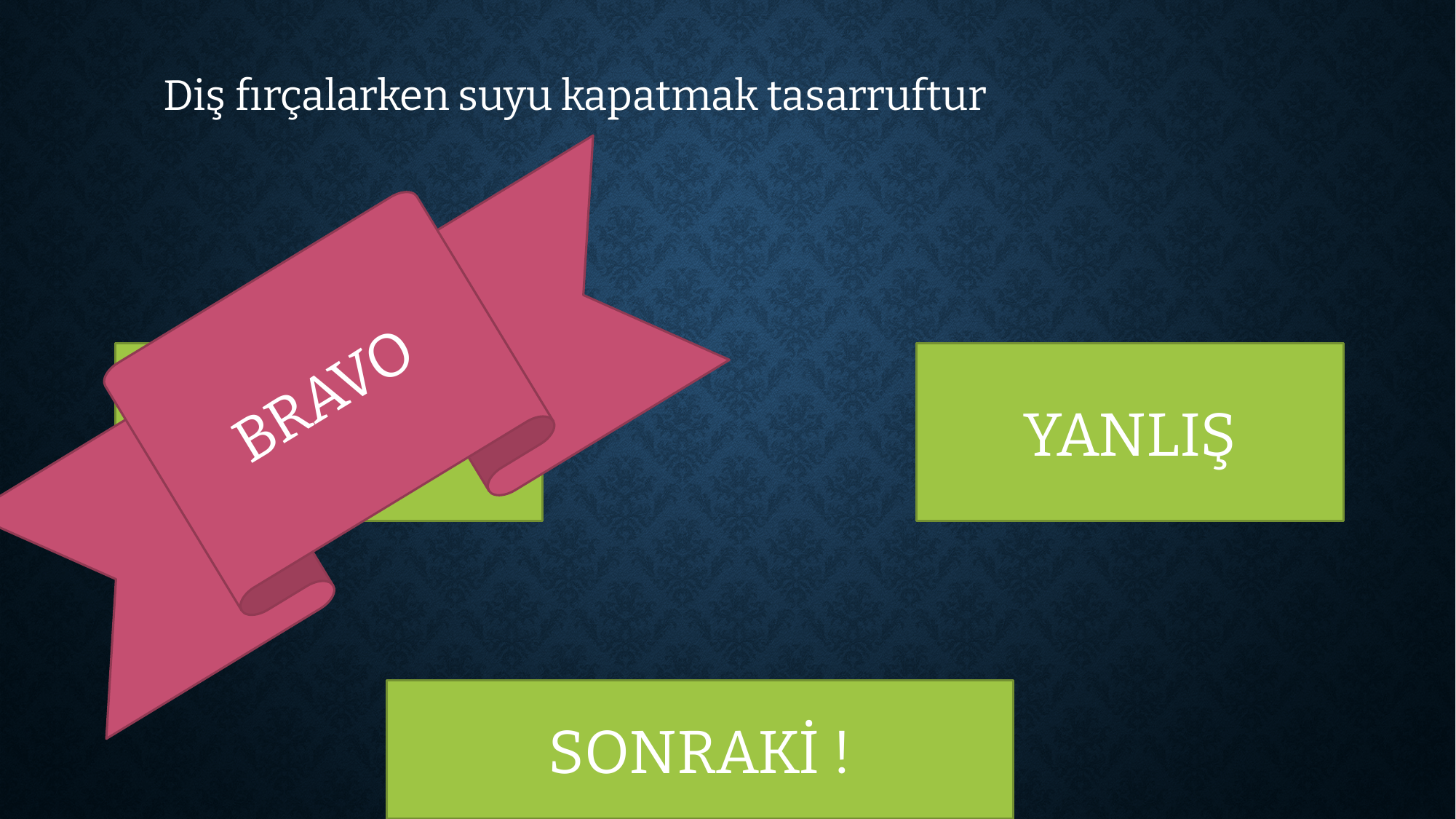

Diş fırçalarken suyu kapatmak tasarruftur
BRAVO
DOĞRU
YANLIŞ
SONRAKİ !